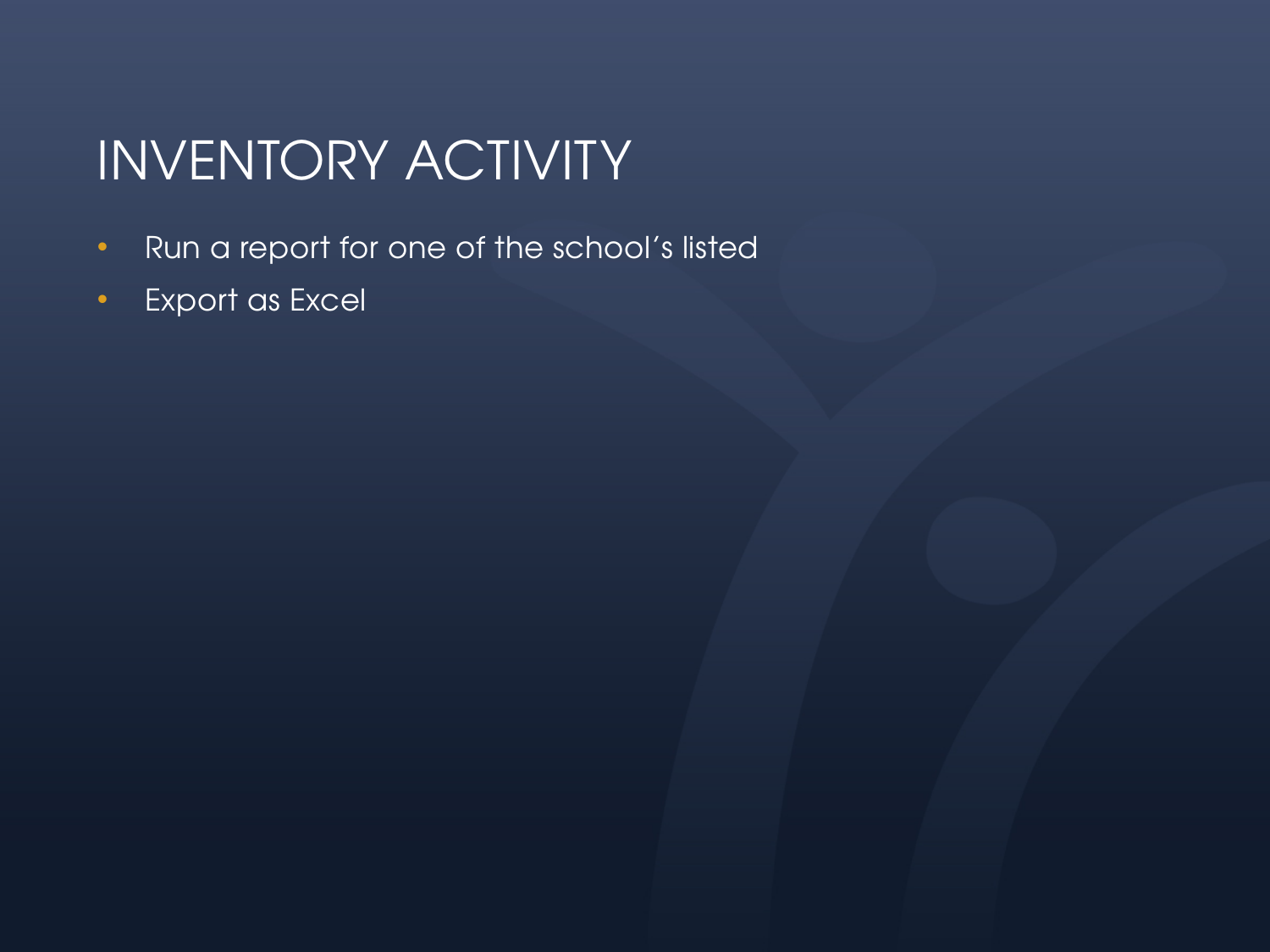

# Inventory Activity
Run a report for one of the school’s listed
Export as Excel